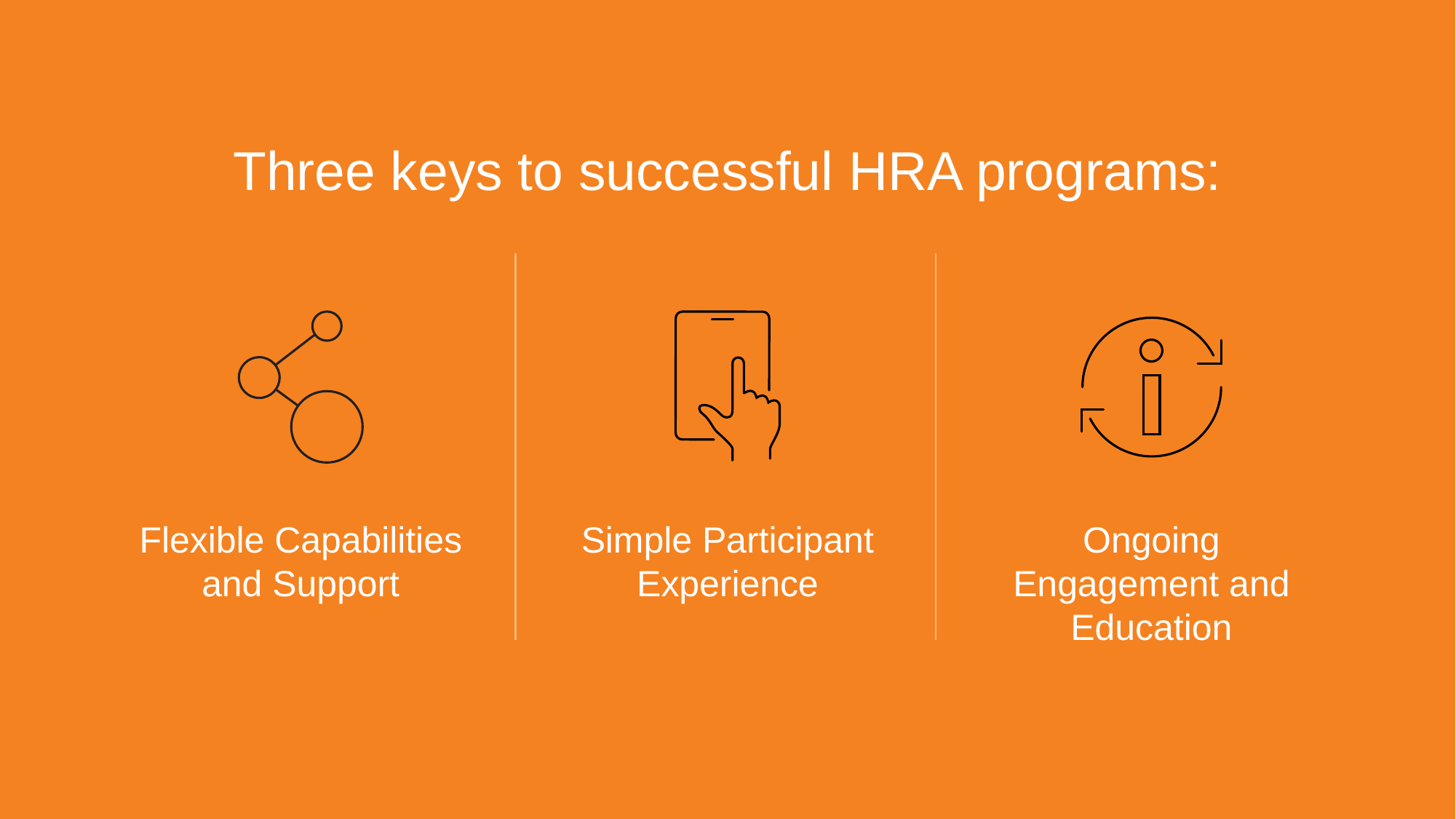

# Three keys to successful HRA programs:

Flexible Capabilities and Support
Simple Participant Experience
Ongoing Engagement and Education